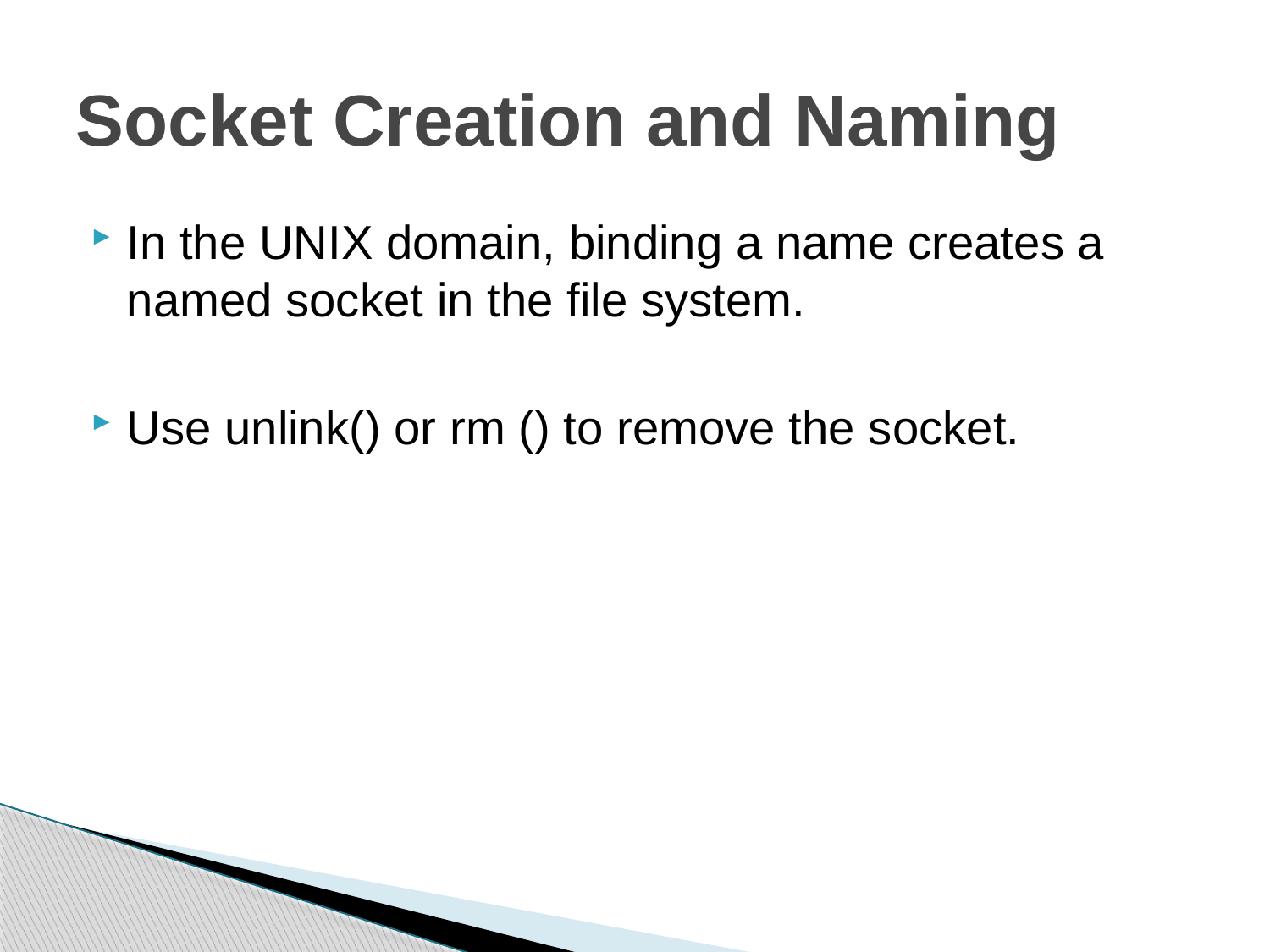

# Socket Creation and Naming
In the UNIX domain, binding a name creates a named socket in the file system.

Use unlink() or rm () to remove the socket.